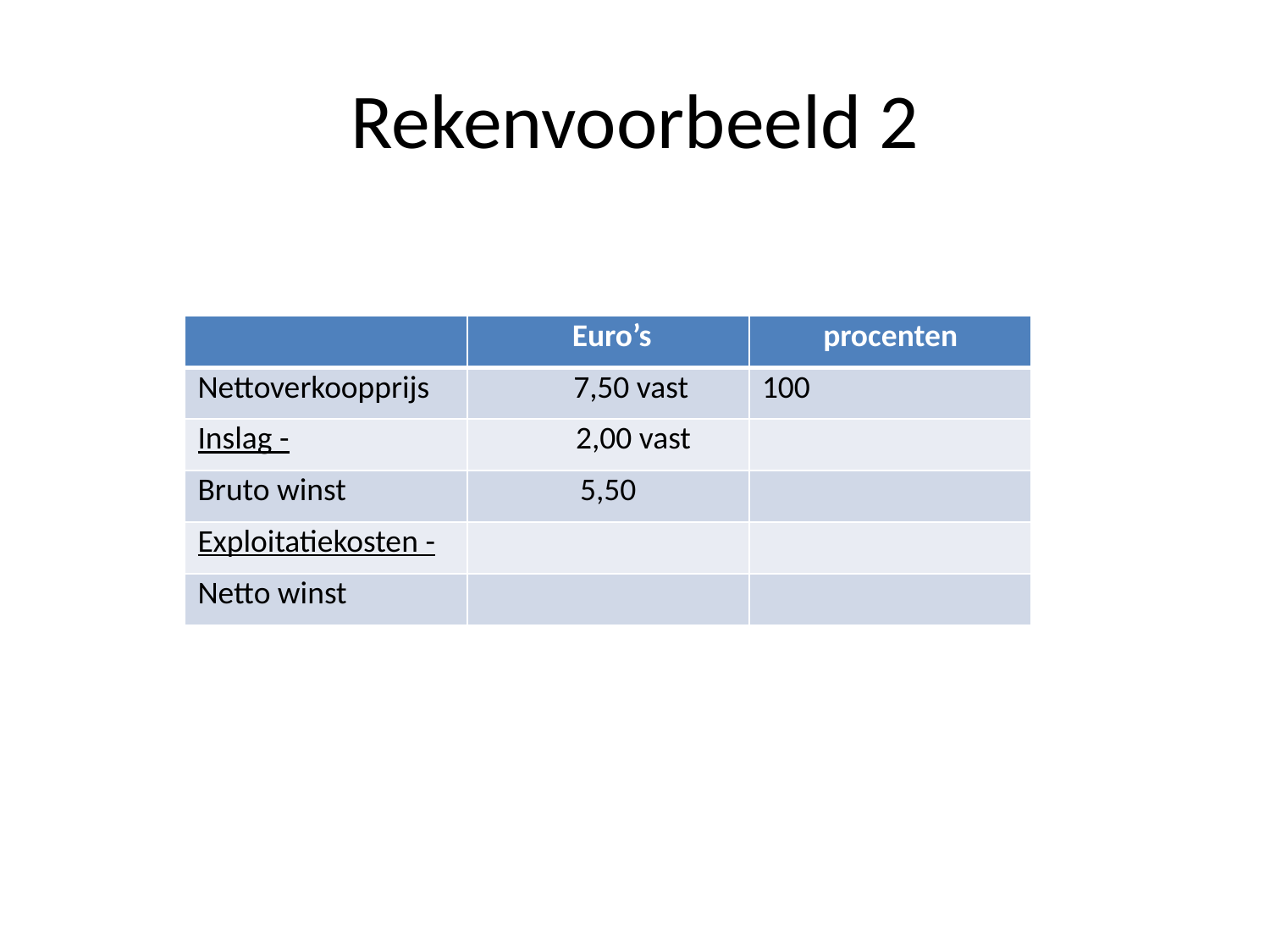

# Rekenvoorbeeld 2

|  | Euro’s | procenten |
| --- | --- | --- |
| Nettoverkoopprijs | 7,50 vast | 100 |
| Inslag - | 2,00 vast |  |
| Bruto winst | 5,50 |  |
| Exploitatiekosten - |  |  |
| Netto winst |  |  |